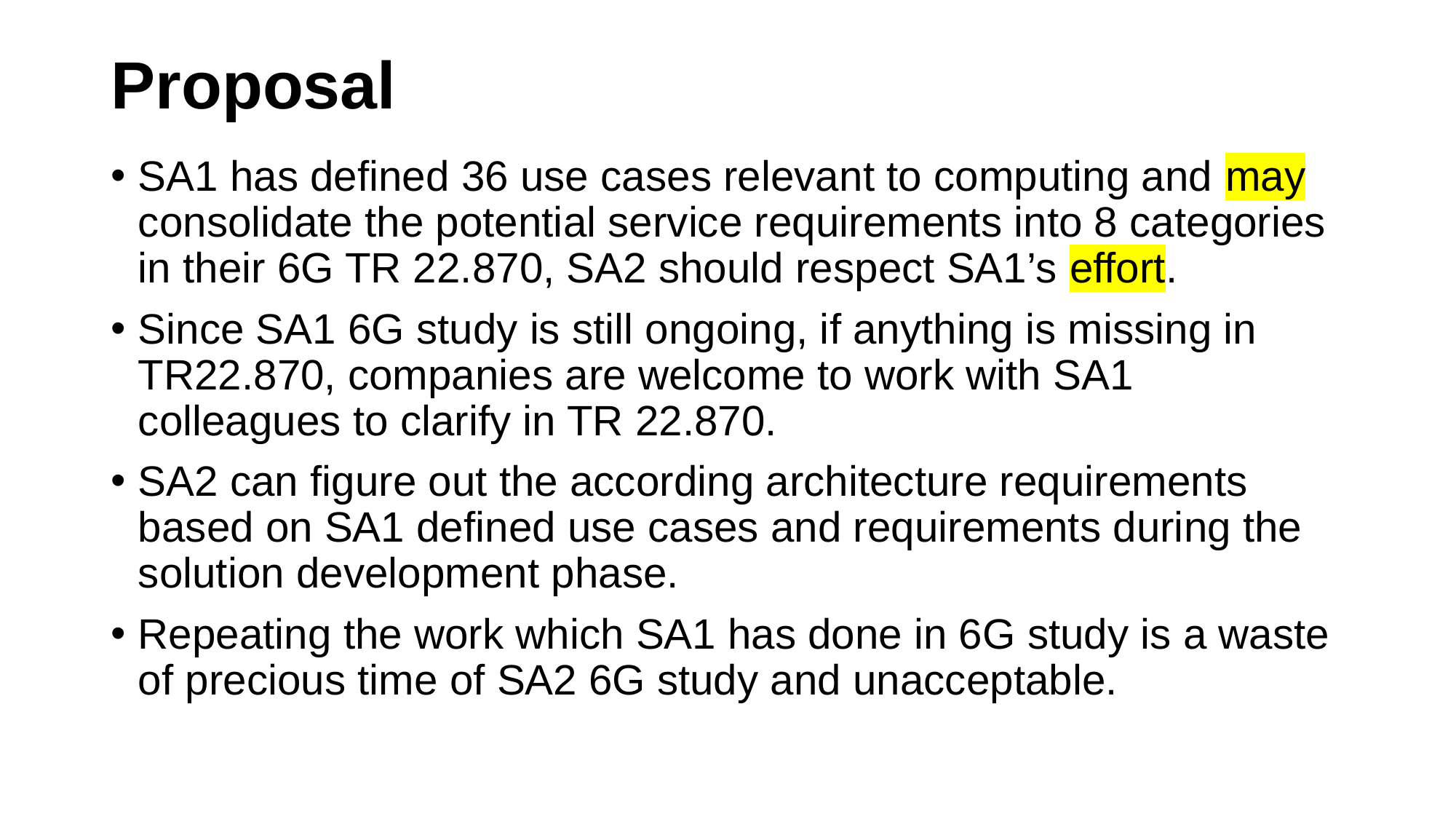

# Proposal
SA1 has defined 36 use cases relevant to computing and may consolidate the potential service requirements into 8 categories in their 6G TR 22.870, SA2 should respect SA1’s effort.
Since SA1 6G study is still ongoing, if anything is missing in TR22.870, companies are welcome to work with SA1 colleagues to clarify in TR 22.870.
SA2 can figure out the according architecture requirements based on SA1 defined use cases and requirements during the solution development phase.
Repeating the work which SA1 has done in 6G study is a waste of precious time of SA2 6G study and unacceptable.